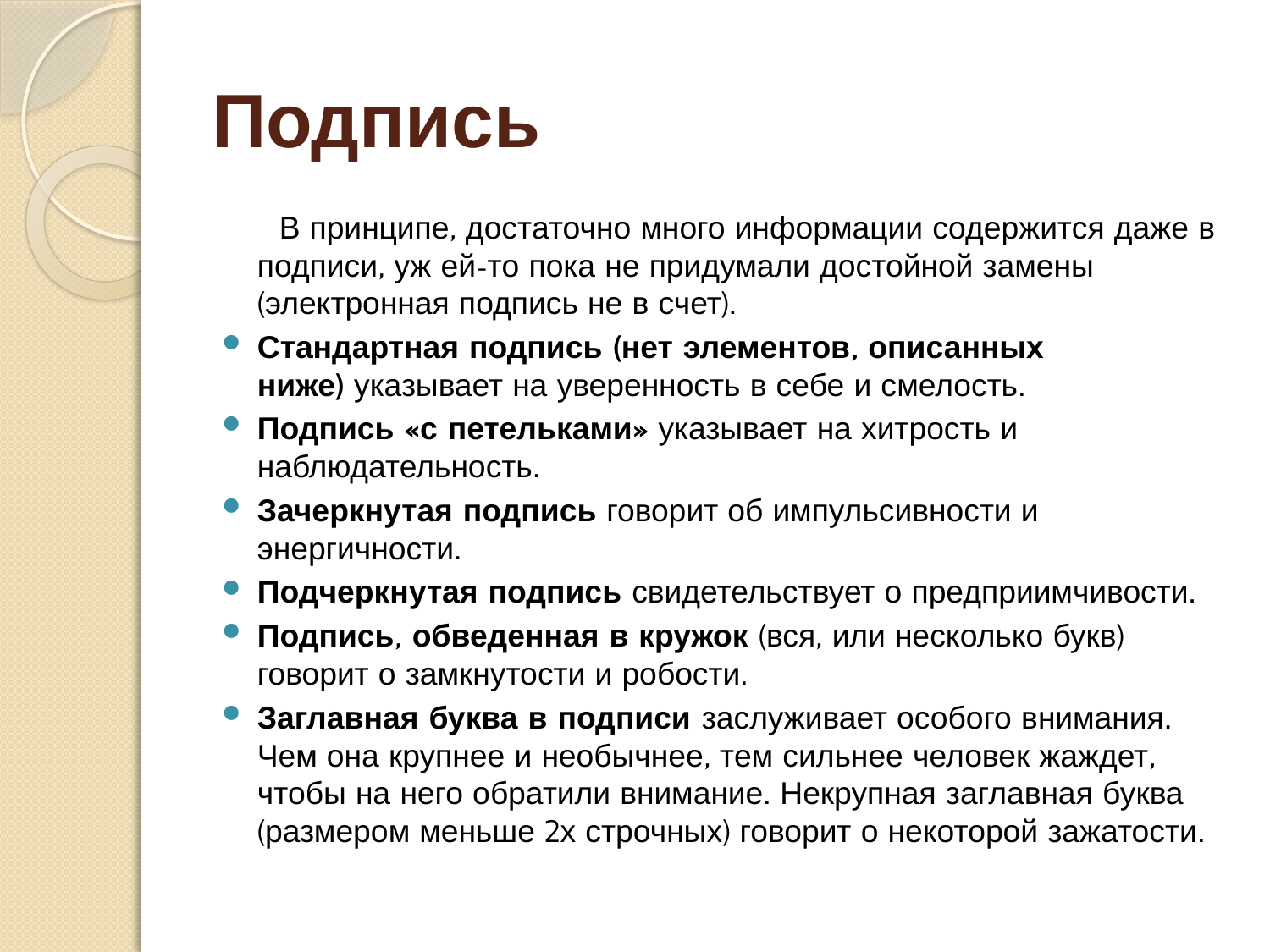

# Подпись
      В принципе, достаточно много информации содержится даже в подписи, уж ей-то пока не придумали достойной замены (электронная подпись не в счет).
Стандартная подпись (нет элементов, описанных ниже) указывает на уверенность в себе и смелость.
Подпись «с петельками» указывает на хитрость и наблюдательность.
Зачеркнутая подпись говорит об импульсивности и энергичности.
Подчеркнутая подпись свидетельствует о предприимчивости.
Подпись, обведенная в кружок (вся, или несколько букв) говорит о замкнутости и робости.
Заглавная буква в подписи заслуживает особого внимания. Чем она крупнее и необычнее, тем сильнее человек жаждет, чтобы на него обратили внимание. Некрупная заглавная буква (размером меньше 2х строчных) говорит о некоторой зажатости.